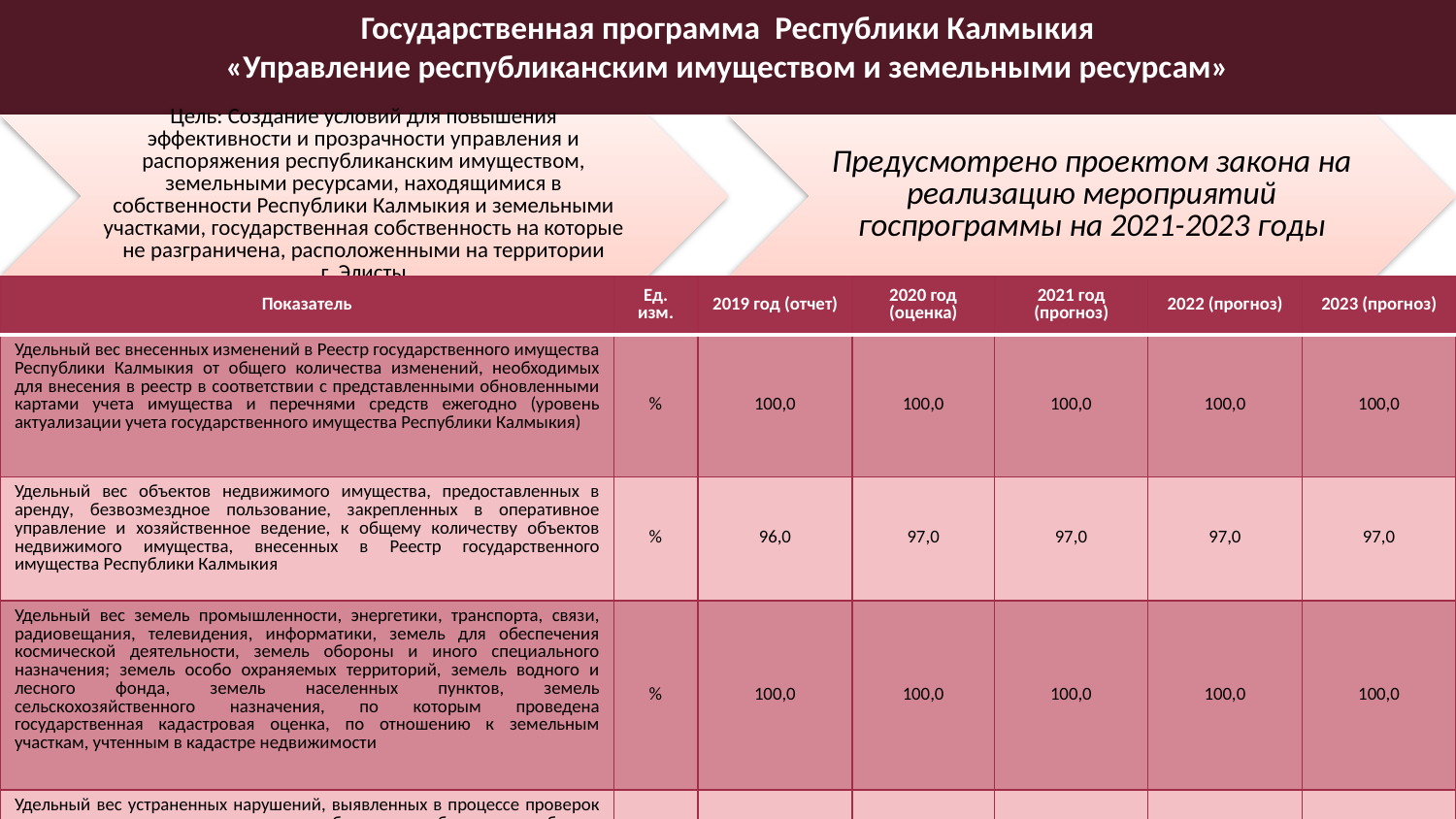

Государственная программа  Республики Калмыкия
«Управление республиканским имуществом и земельными ресурсам»
Цель: Создание условий для повышения эффективности и прозрачности управления и распоряжения республиканским имуществом, земельными ресурсами, находящимися в собственности Республики Калмыкия и земельными участками, государственная собственность на которые не разграничена, расположенными на территории г. Элисты
Предусмотрено проектом закона на реализацию мероприятий госпрограммы на 2021-2023 годы
| Показатель | Ед. изм. | 2019 год (отчет) | 2020 год (оценка) | 2021 год (прогноз) | 2022 (прогноз) | 2023 (прогноз) |
| --- | --- | --- | --- | --- | --- | --- |
| Удельный вес внесенных изменений в Реестр государственного имущества Республики Калмыкия от общего количества изменений, необходимых для внесения в реестр в соответствии с представленными обновленными картами учета имущества и перечнями средств ежегодно (уровень актуализации учета государственного имущества Республики Калмыкия) | % | 100,0 | 100,0 | 100,0 | 100,0 | 100,0 |
| Удельный вес объектов недвижимого имущества, предоставленных в аренду, безвозмездное пользование, закрепленных в оперативное управление и хозяйственное ведение, к общему количеству объектов недвижимого имущества, внесенных в Реестр государственного имущества Республики Калмыкия | % | 96,0 | 97,0 | 97,0 | 97,0 | 97,0 |
| Удельный вес земель промышленности, энергетики, транспорта, связи, радиовещания, телевидения, информатики, земель для обеспечения космической деятельности, земель обороны и иного специального назначения; земель особо охраняемых территорий, земель водного и лесного фонда, земель населенных пунктов, земель сельскохозяйственного назначения, по которым проведена государственная кадастровая оценка, по отношению к земельным участкам, учтенным в кадастре недвижимости | % | 100,0 | 100,0 | 100,0 | 100,0 | 100,0 |
| Удельный вес устраненных нарушений, выявленных в процессе проверок целевого использования средств республиканского бюджета, к общему количеству нарушений | % | 100,0 | 100,0 | 100,0 | 100,0 | 100,0 |